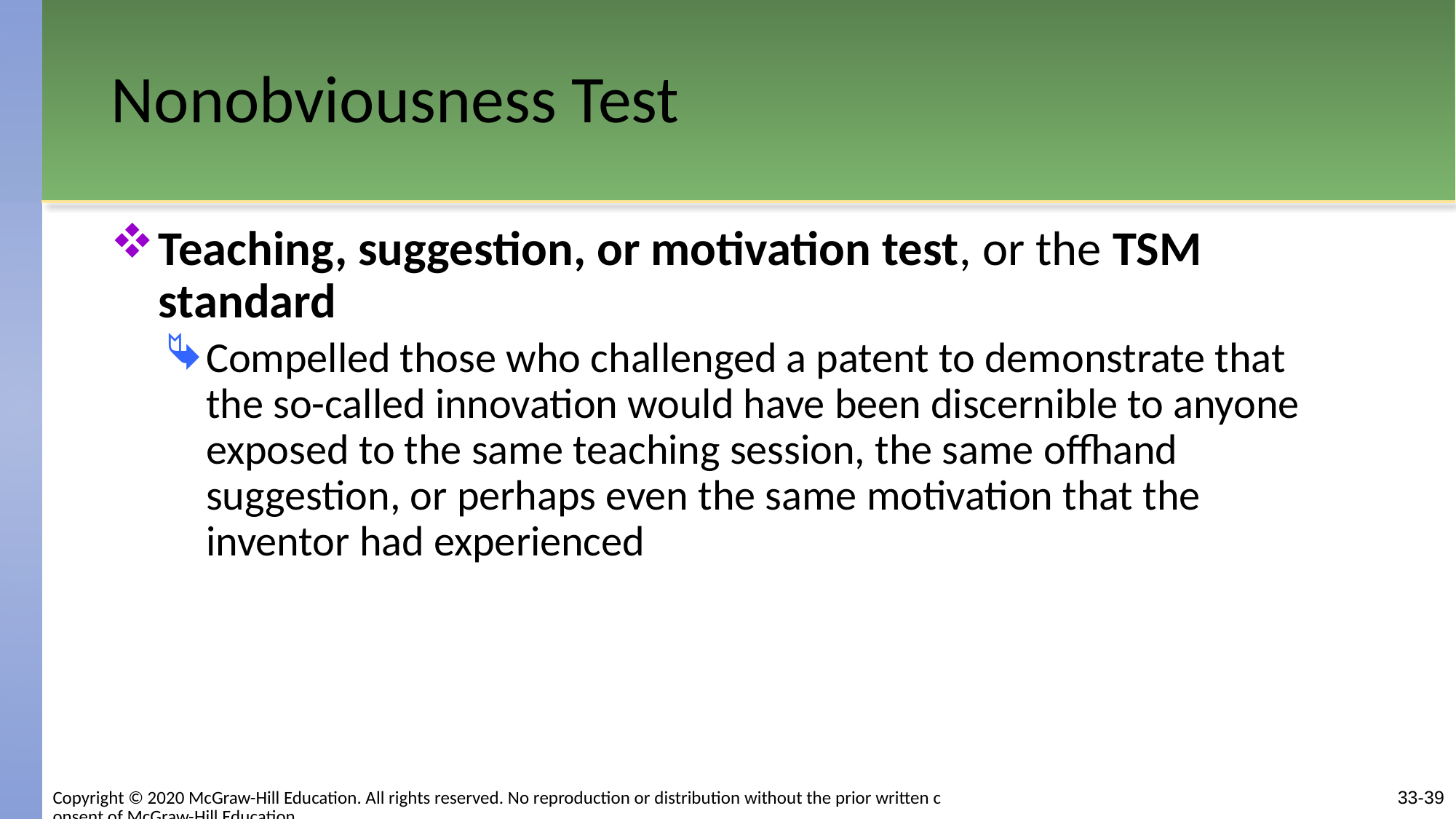

# Nonobviousness Test
Teaching, suggestion, or motivation test, or the TSM standard
Compelled those who challenged a patent to demonstrate that the so-called innovation would have been discernible to anyone exposed to the same teaching session, the same offhand suggestion, or perhaps even the same motivation that the inventor had experienced
Copyright © 2020 McGraw-Hill Education. All rights reserved. No reproduction or distribution without the prior written consent of McGraw-Hill Education.
33-39